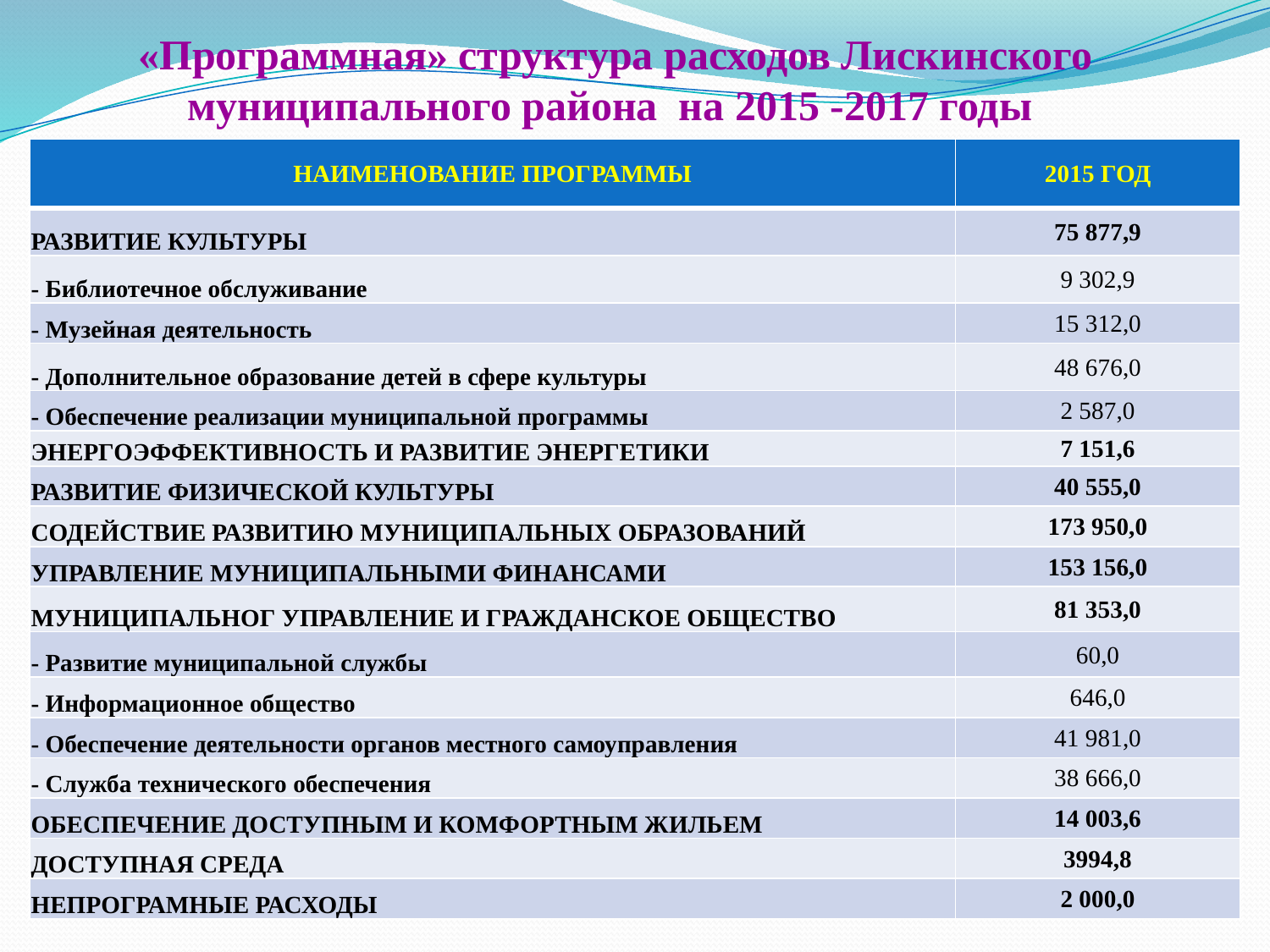

# «Программная» структура расходов Лискинского муниципального района  на 2015 -2017 годы
| НАИМЕНОВАНИЕ ПРОГРАММЫ | 2015 ГОД |
| --- | --- |
| РАЗВИТИЕ КУЛЬТУРЫ | 75 877,9 |
| - Библиотечное обслуживание | 9 302,9 |
| - Музейная деятельность | 15 312,0 |
| - Дополнительное образование детей в сфере культуры | 48 676,0 |
| - Обеспечение реализации муниципальной программы | 2 587,0 |
| ЭНЕРГОЭФФЕКТИВНОСТЬ И РАЗВИТИЕ ЭНЕРГЕТИКИ | 7 151,6 |
| РАЗВИТИЕ ФИЗИЧЕСКОЙ КУЛЬТУРЫ | 40 555,0 |
| СОДЕЙСТВИЕ РАЗВИТИЮ МУНИЦИПАЛЬНЫХ ОБРАЗОВАНИЙ | 173 950,0 |
| УПРАВЛЕНИЕ МУНИЦИПАЛЬНЫМИ ФИНАНСАМИ | 153 156,0 |
| МУНИЦИПАЛЬНОГ УПРАВЛЕНИЕ И ГРАЖДАНСКОЕ ОБЩЕСТВО | 81 353,0 |
| - Развитие муниципальной службы | 60,0 |
| - Информационное общество | 646,0 |
| - Обеспечение деятельности органов местного самоуправления | 41 981,0 |
| - Служба технического обеспечения | 38 666,0 |
| ОБЕСПЕЧЕНИЕ ДОСТУПНЫМ И КОМФОРТНЫМ ЖИЛЬЕМ | 14 003,6 |
| ДОСТУПНАЯ СРЕДА | 3994,8 |
| НЕПРОГРАМНЫЕ РАСХОДЫ | 2 000,0 |